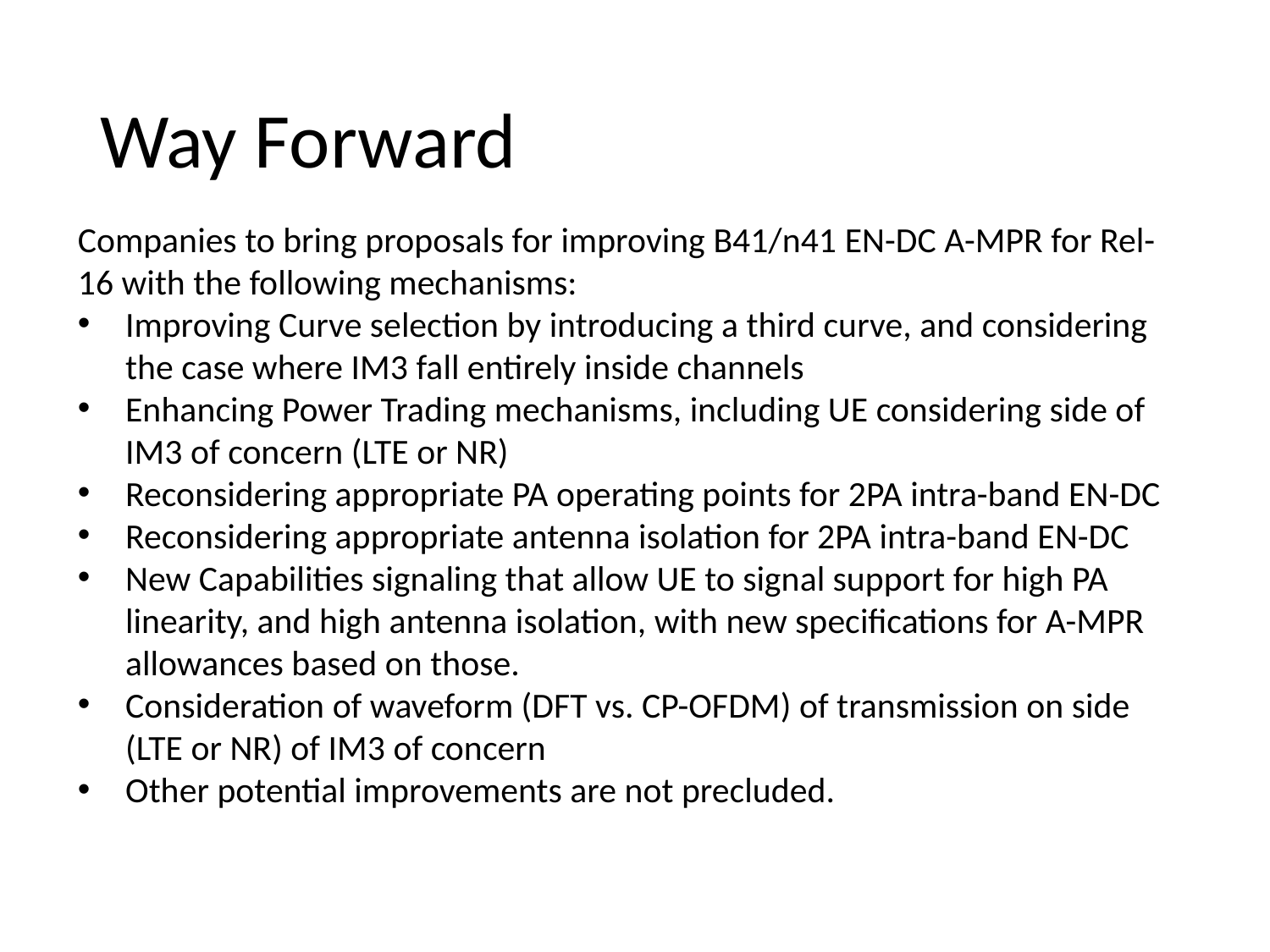

# Way Forward
Companies to bring proposals for improving B41/n41 EN-DC A-MPR for Rel-16 with the following mechanisms:
Improving Curve selection by introducing a third curve, and considering the case where IM3 fall entirely inside channels
Enhancing Power Trading mechanisms, including UE considering side of IM3 of concern (LTE or NR)
Reconsidering appropriate PA operating points for 2PA intra-band EN-DC
Reconsidering appropriate antenna isolation for 2PA intra-band EN-DC
New Capabilities signaling that allow UE to signal support for high PA linearity, and high antenna isolation, with new specifications for A-MPR allowances based on those.
Consideration of waveform (DFT vs. CP-OFDM) of transmission on side (LTE or NR) of IM3 of concern
Other potential improvements are not precluded.